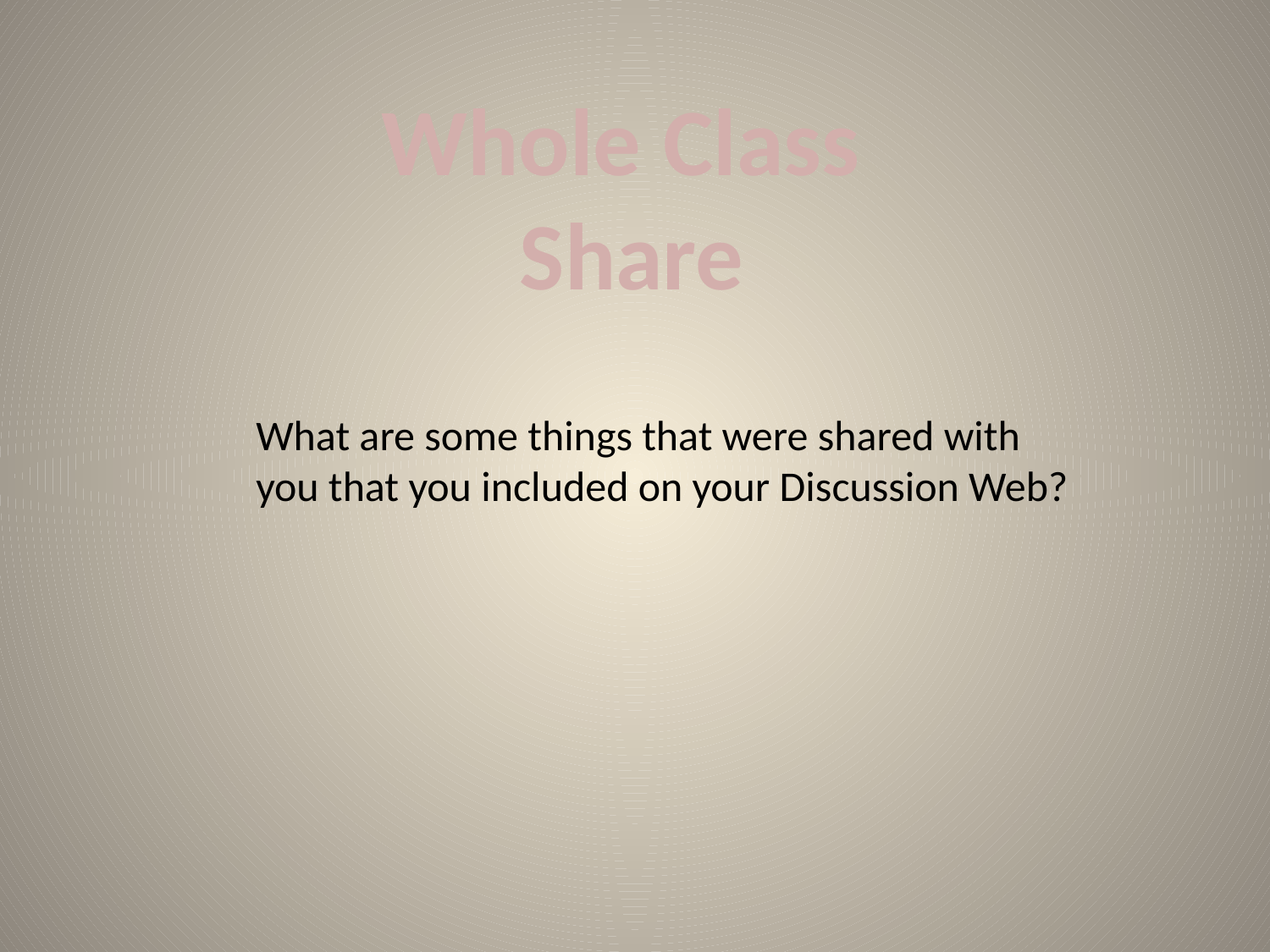

Whole Class
Share
What are some things that were shared with you that you included on your Discussion Web?